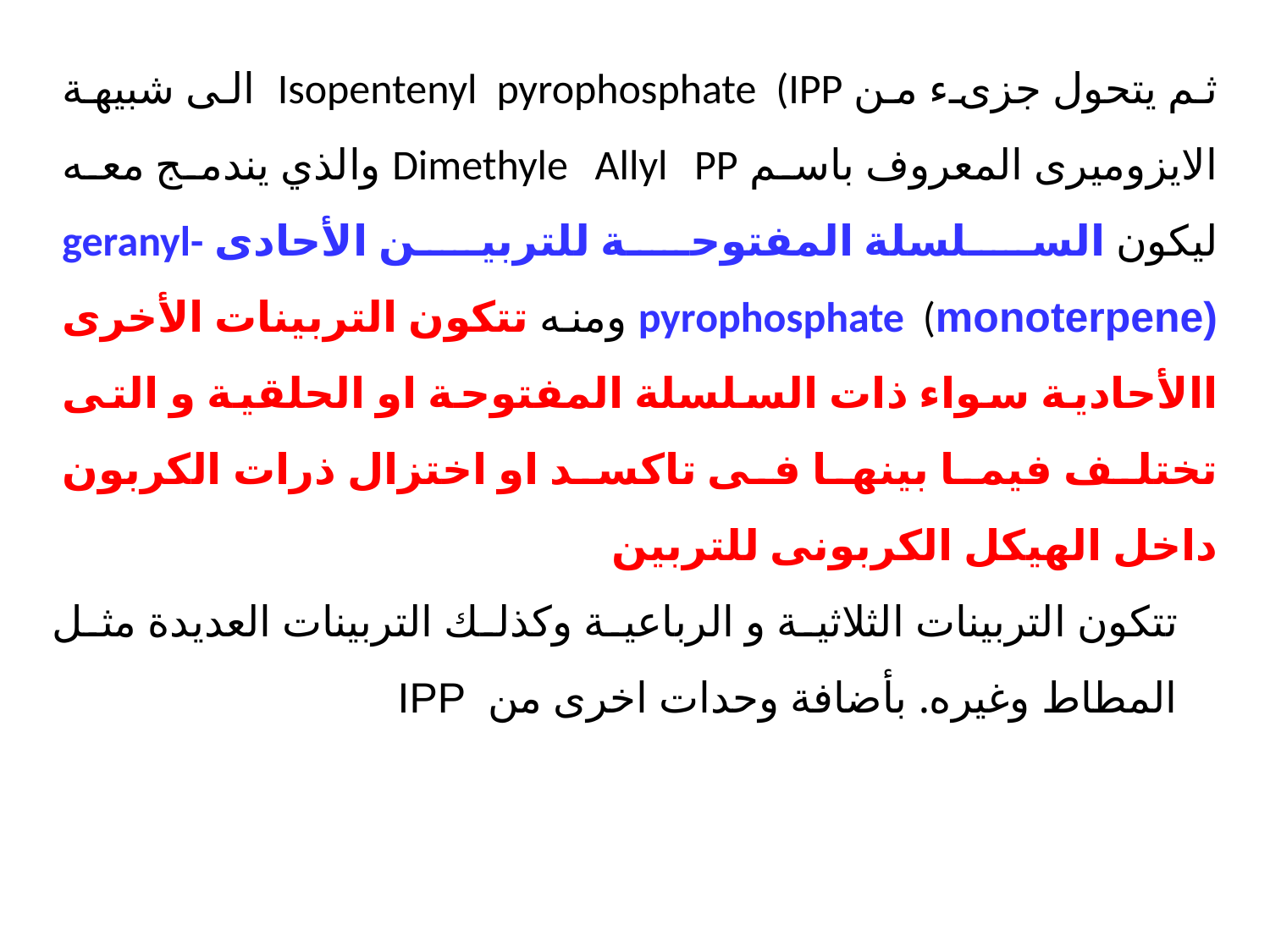

ثم يتحول جزىء من Isopentenyl pyrophosphate (IPP  الى شبيهة الايزوميرى المعروف باسم Dimethyle Allyl PP والذي يندمج معه ليكون السلسلة المفتوحة للتربين الأحادى geranyl-pyrophosphate (monoterpene) ومنه تتكون التربينات الأخرى االأحادية سواء ذات السلسلة المفتوحة او الحلقية و التى تختلف فيما بينها فى تاكسد او اختزال ذرات الكربون داخل الهيكل الكربونى للتربين
تتكون التربينات الثلاثية و الرباعية وكذلك التربينات العديدة مثل المطاط وغيره. بأضافة وحدات اخرى من  IPP